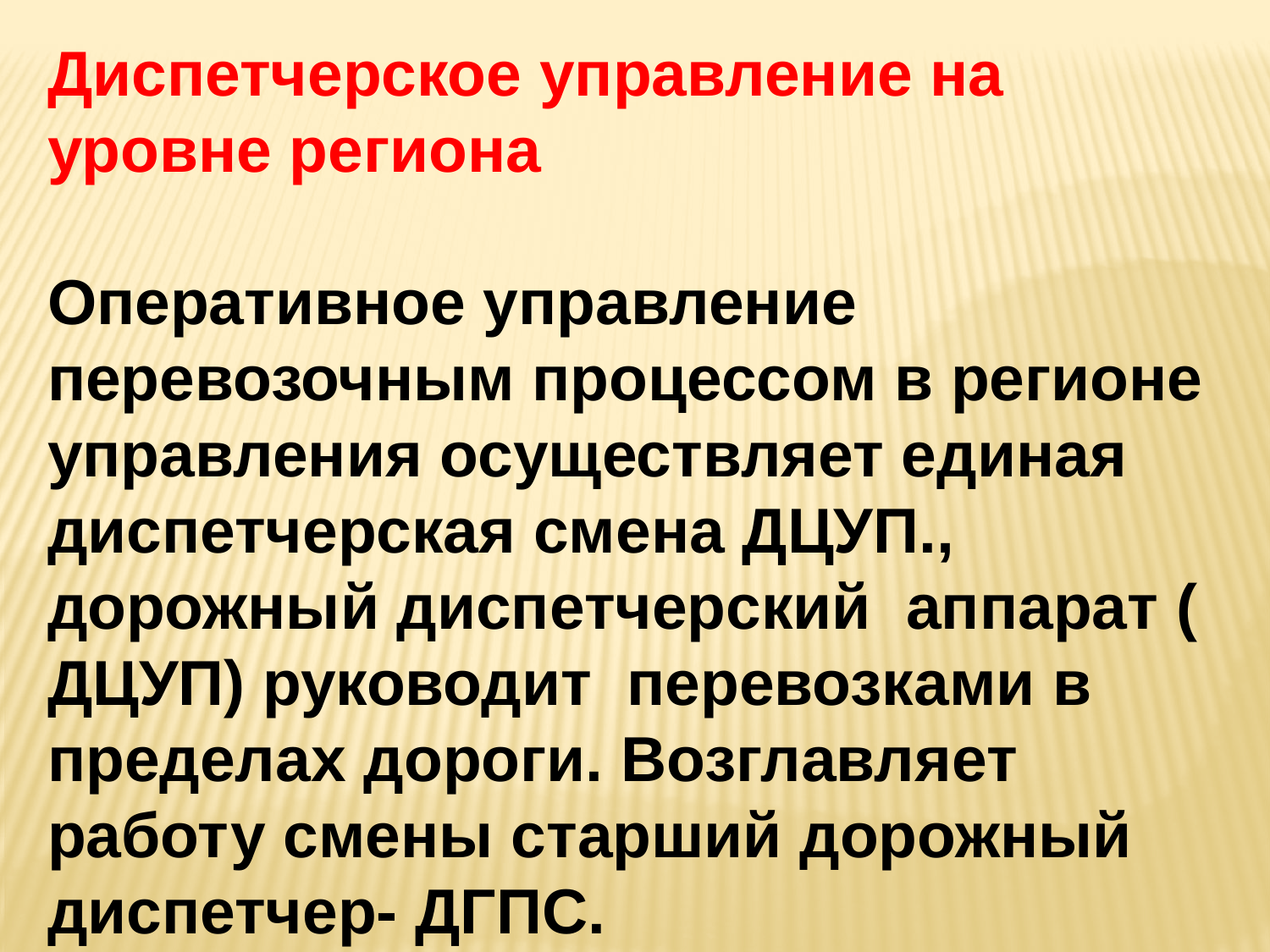

Диспетчерское управление на уровне региона

Оперативное управление перевозочным процессом в регионе управления осуществляет единая диспетчерская смена ДЦУП., дорожный диспетчерский  аппарат ( ДЦУП) руководит  перевозками в пределах дороги. Возглавляет работу смены старший дорожный диспетчер- ДГПС.